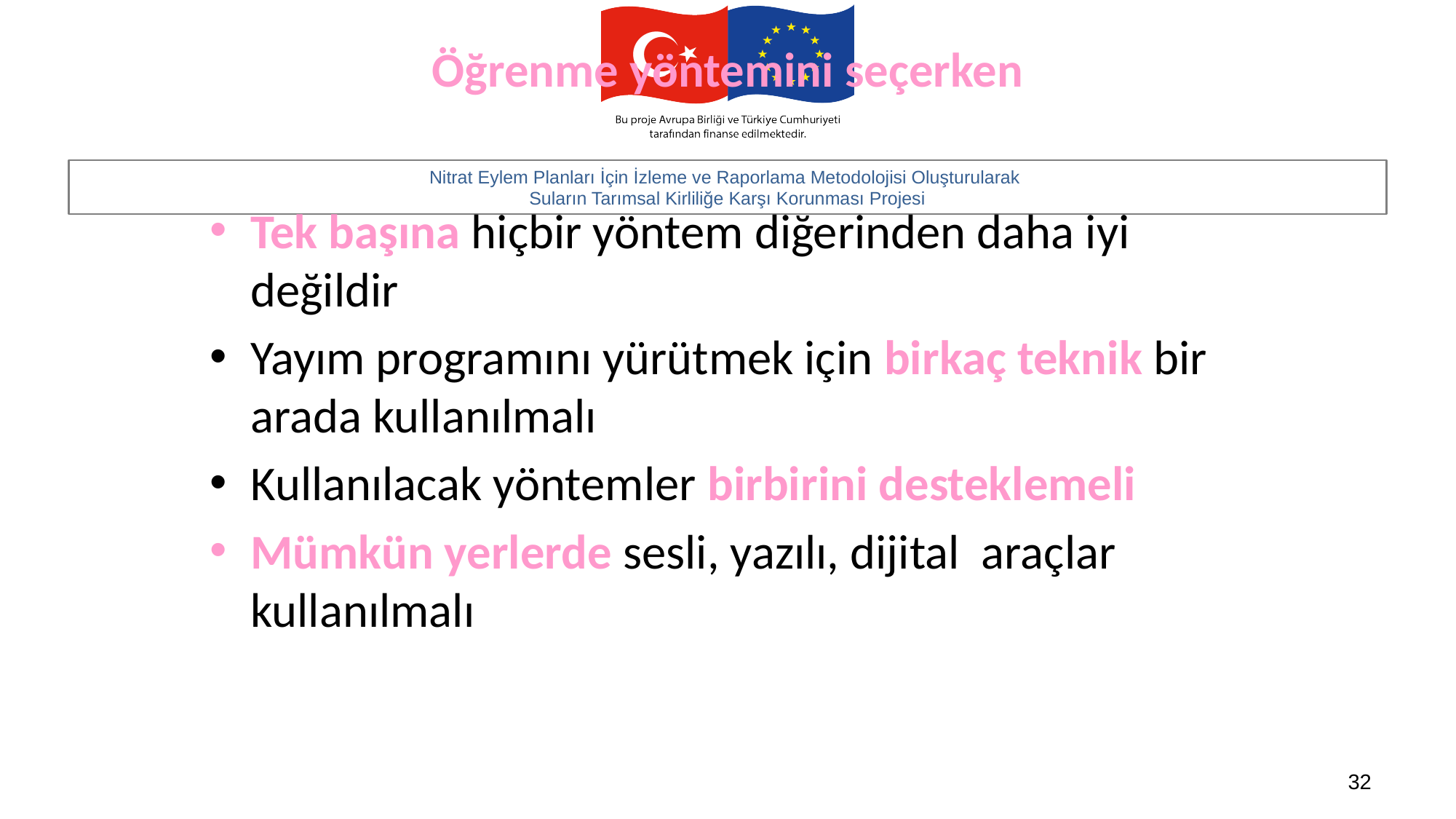

# Öğrenme yöntemini seçerken
Tek başına hiçbir yöntem diğerinden daha iyi değildir
Yayım programını yürütmek için birkaç teknik bir arada kullanılmalı
Kullanılacak yöntemler birbirini desteklemeli
Mümkün yerlerde sesli, yazılı, dijital  araçlar kullanılmalı
32